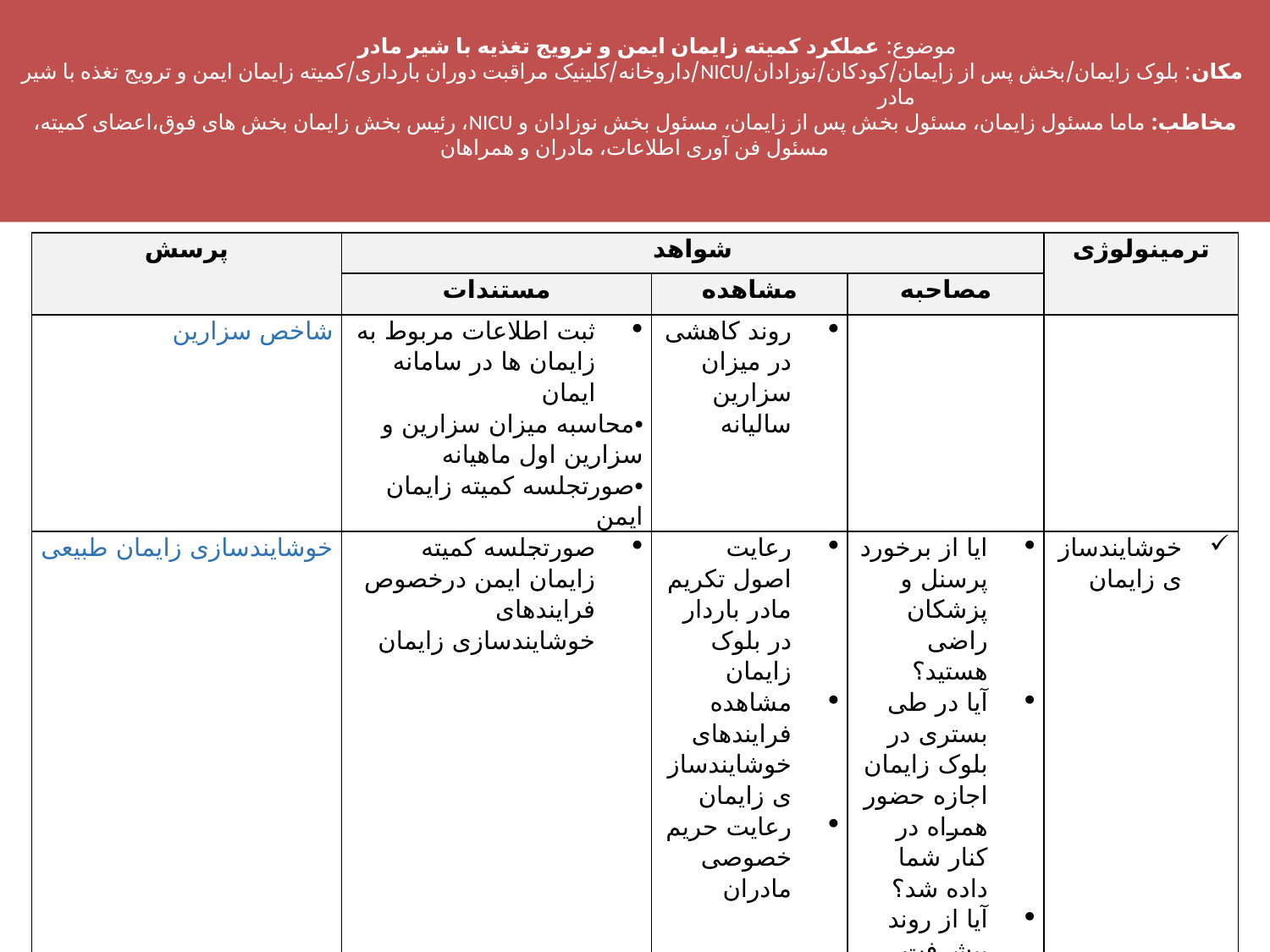

# موضوع: عملکرد کمیته زایمان ایمن و ترویج تغذیه با شیر مادر مکان: بلوک زایمان/بخش پس از زایمان/کودکان/نوزادان/NICU/داروخانه/کلینیک مراقبت دوران بارداری/کمیته زایمان ایمن و ترویج تغذه با شیر مادر مخاطب: ماما مسئول زایمان، مسئول بخش پس از زایمان، مسئول بخش نوزادان و NICU، رئیس بخش زایمان بخش های فوق،اعضای کمیته، مسئول فن آوری اطلاعات، مادران و همراهان
| پرسش | شواهد |  |  | ترمینولوژی |
| --- | --- | --- | --- | --- |
|  | مستندات | مشاهده | مصاحبه |  |
| شاخص سزارین | ثبت اطلاعات مربوط به زایمان ها در سامانه ایمان محاسبه میزان سزارین و سزارین اول ماهیانه صورتجلسه کمیته زایمان ایمن | روند کاهشی در میزان سزارین سالیانه |  |  |
| خوشایندسازی زایمان طبیعی | صورتجلسه کمیته زایمان ایمن درخصوص فرایندهای خوشایندسازی زایمان | رعایت اصول تکریم مادر باردار در بلوک زایمان مشاهده فرایندهای خوشایندسازی زایمان رعایت حریم خصوصی مادران | ایا از برخورد پرسنل و پزشکان راضی هستید؟ آیا در طی بستری در بلوک زایمان اجازه حضور همراه در کنار شما داده شد؟ آیا از روند پیشرفت زایمان بیمارتان اطلاع دارید؟(همراه) | خوشایندسازی زایمان |